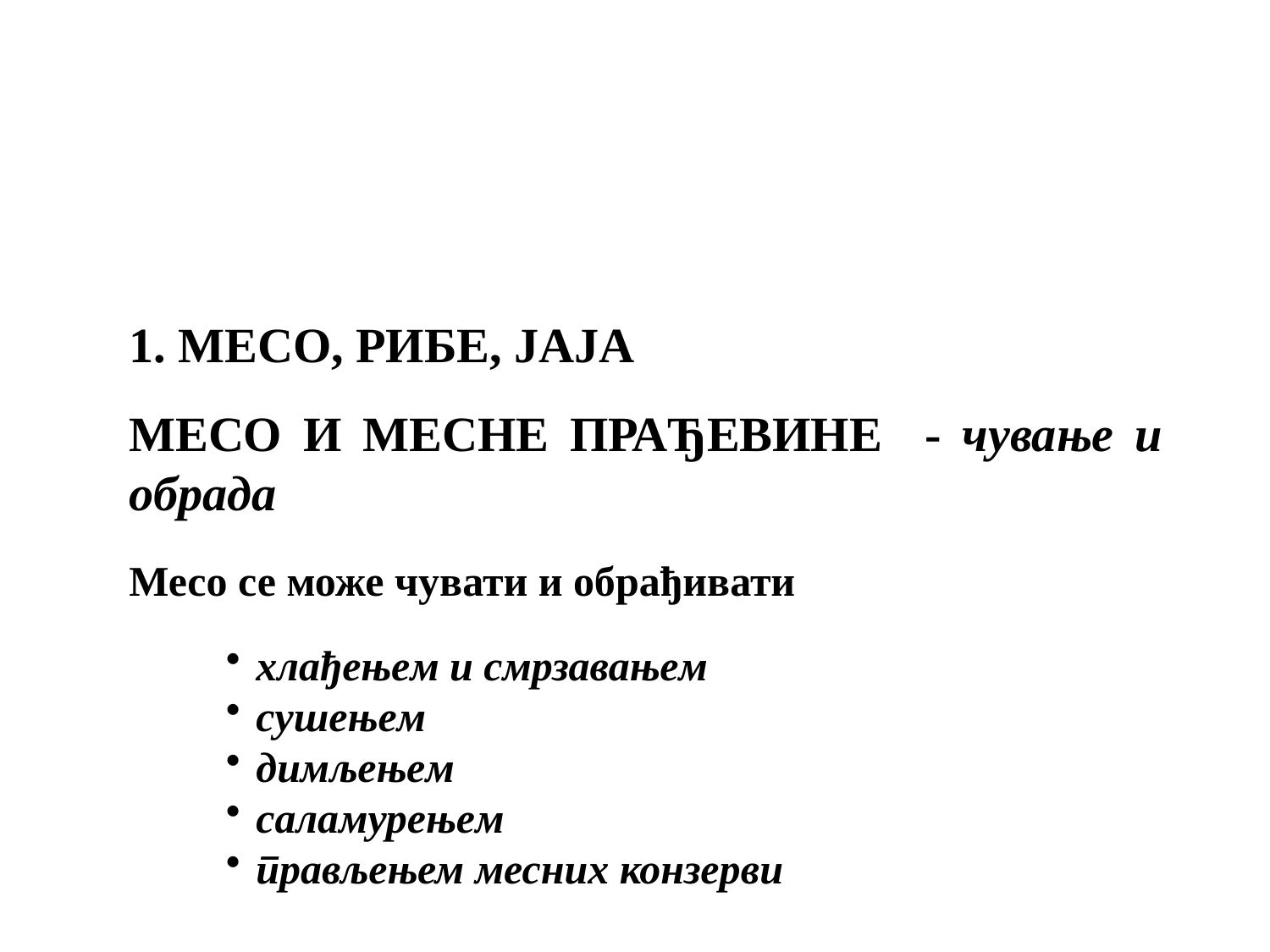

1. МЕСО, РИБЕ, ЈАЈА

МЕСО И МЕСНЕ ПРАЂЕВИНЕ  - чување и обрада

Месо се може чувати и обрађивати

хлађењем и смрзавањем
сушењем
димљењем
саламурењем
прављењем месних конзерви